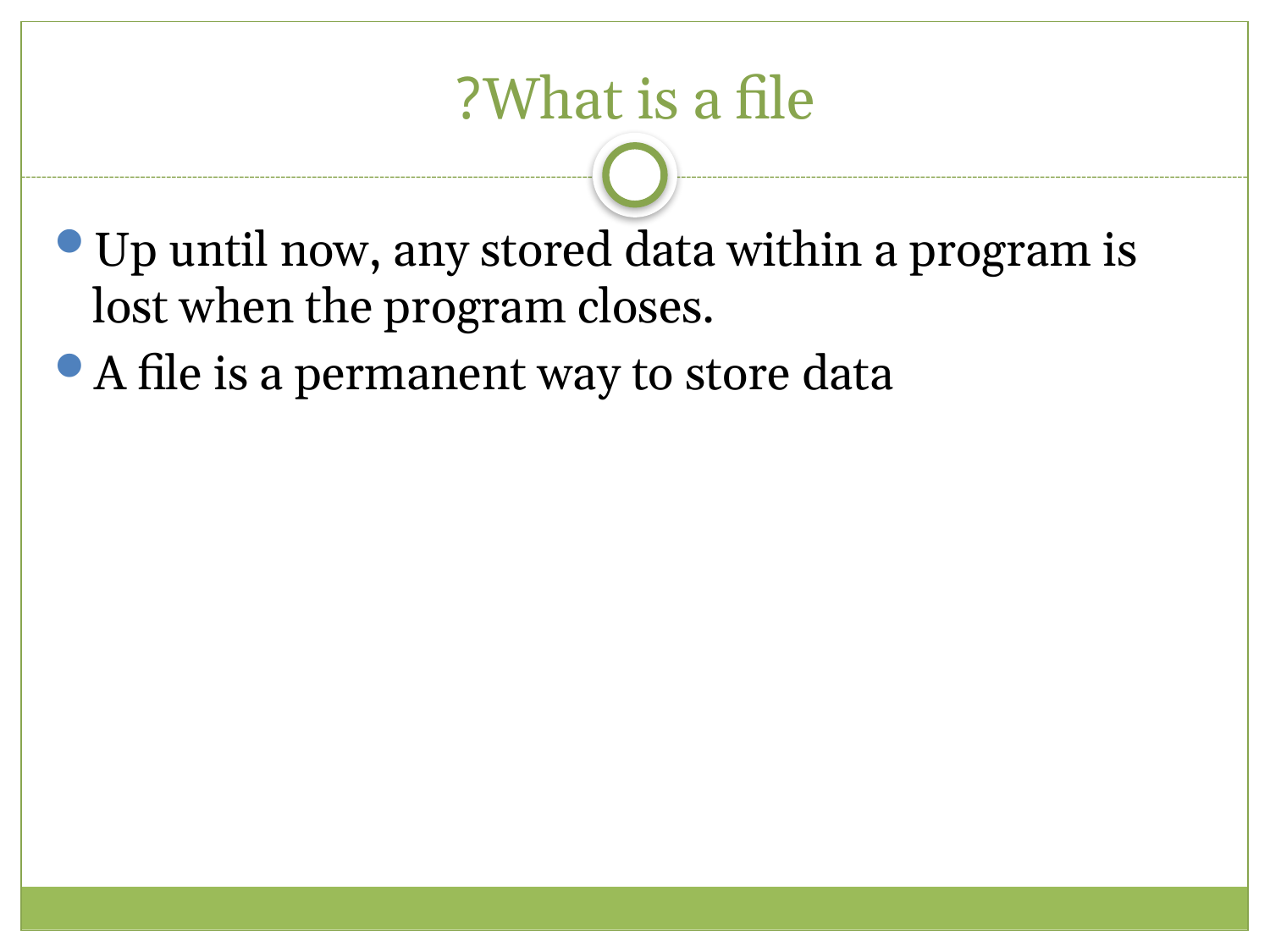

# What is a file?
Up until now, any stored data within a program is lost when the program closes.
A file is a permanent way to store data